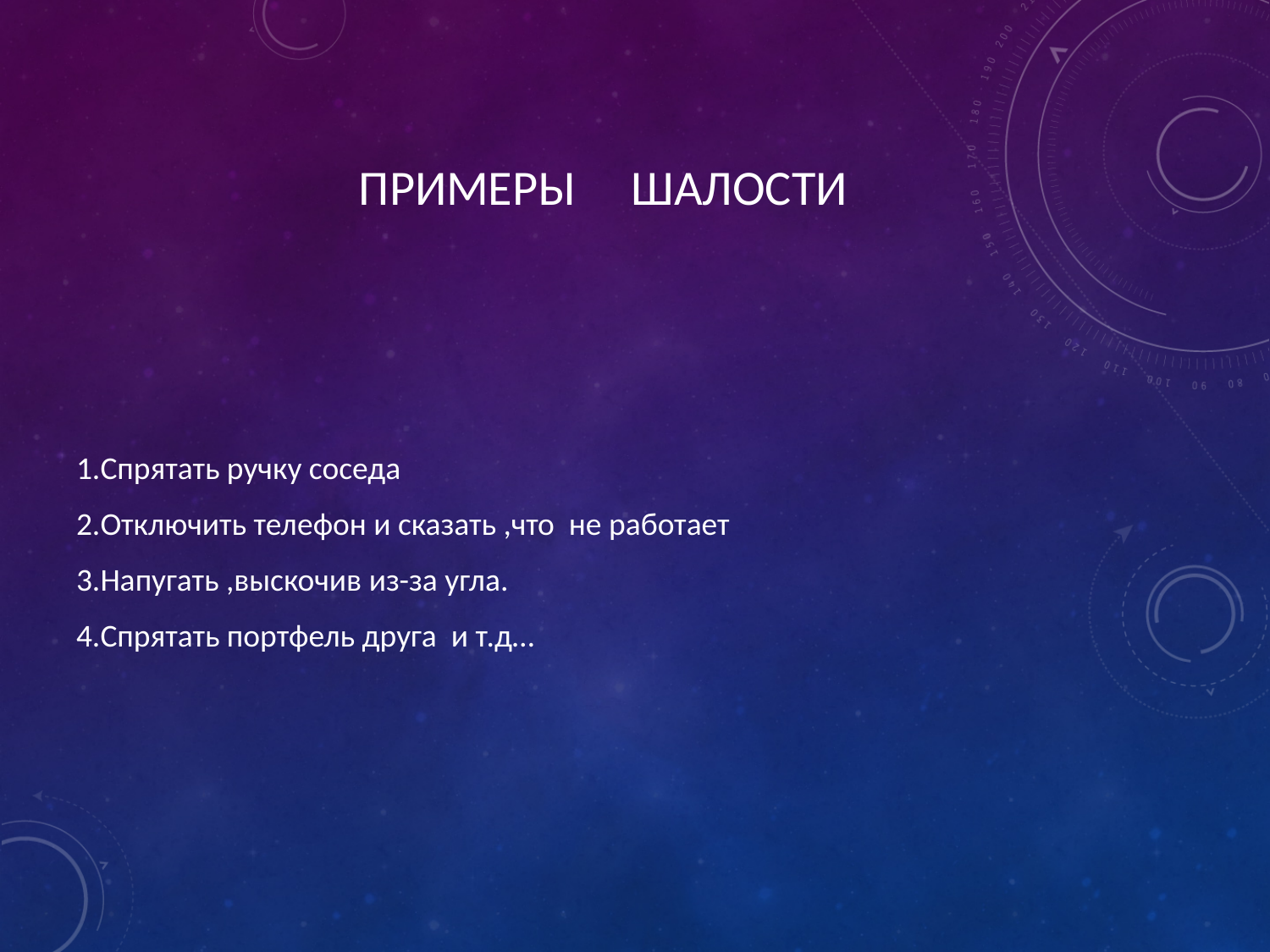

# Примеры     шалости
1.Спрятать ручку соседа
2.Отключить телефон и сказать ,что  не работает
3.Напугать ,выскочив из-за угла.
4.Спрятать портфель друга  и т.д…